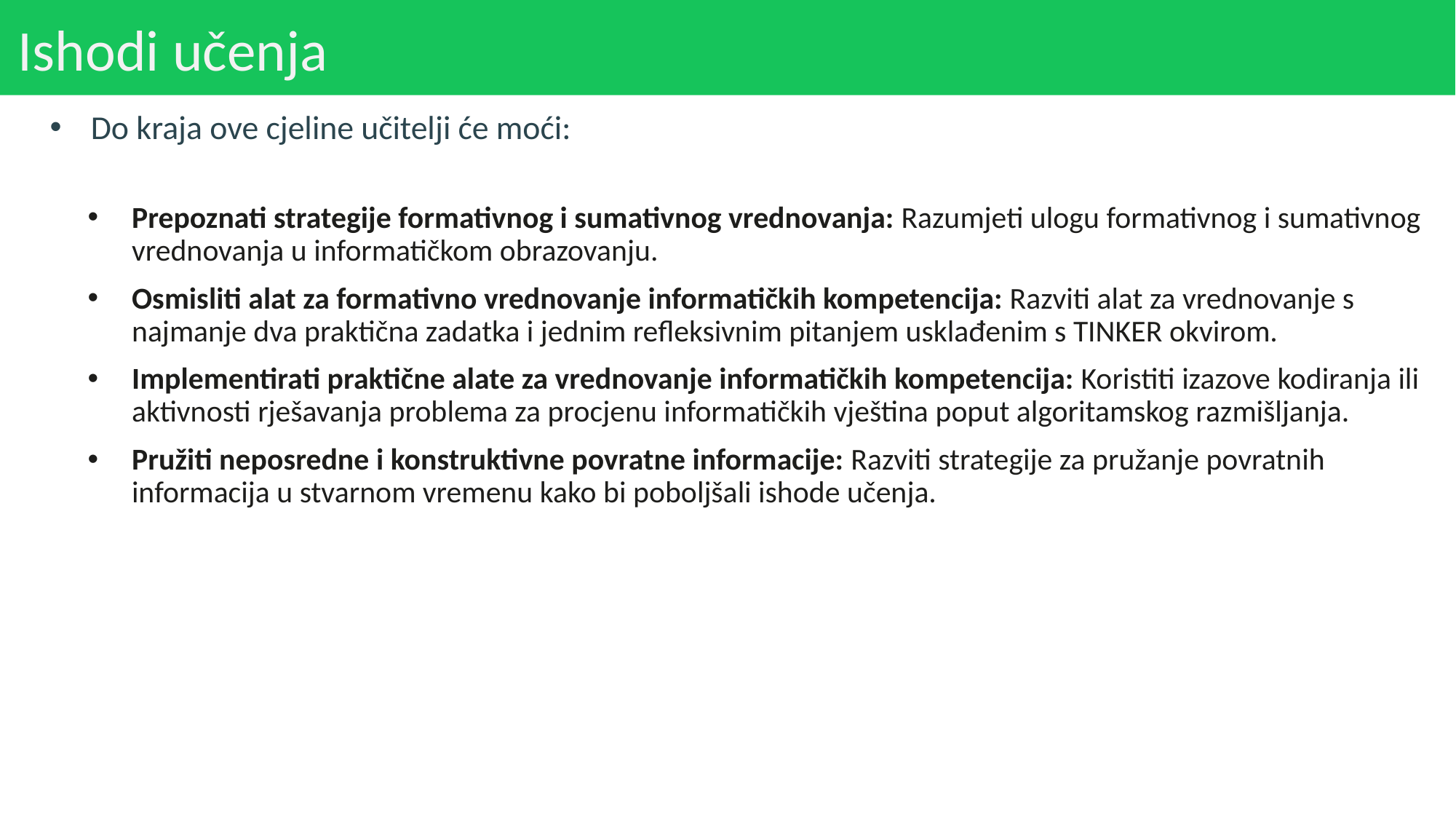

# Ishodi učenja
Do kraja ove cjeline učitelji će moći:
Prepoznati strategije formativnog i sumativnog vrednovanja: Razumjeti ulogu formativnog i sumativnog vrednovanja u informatičkom obrazovanju.
Osmisliti alat za formativno vrednovanje informatičkih kompetencija: Razviti alat za vrednovanje s najmanje dva praktična zadatka i jednim refleksivnim pitanjem usklađenim s TINKER okvirom.
Implementirati praktične alate za vrednovanje informatičkih kompetencija: Koristiti izazove kodiranja ili aktivnosti rješavanja problema za procjenu informatičkih vještina poput algoritamskog razmišljanja.
Pružiti neposredne i konstruktivne povratne informacije: Razviti strategije za pružanje povratnih informacija u stvarnom vremenu kako bi poboljšali ishode učenja.